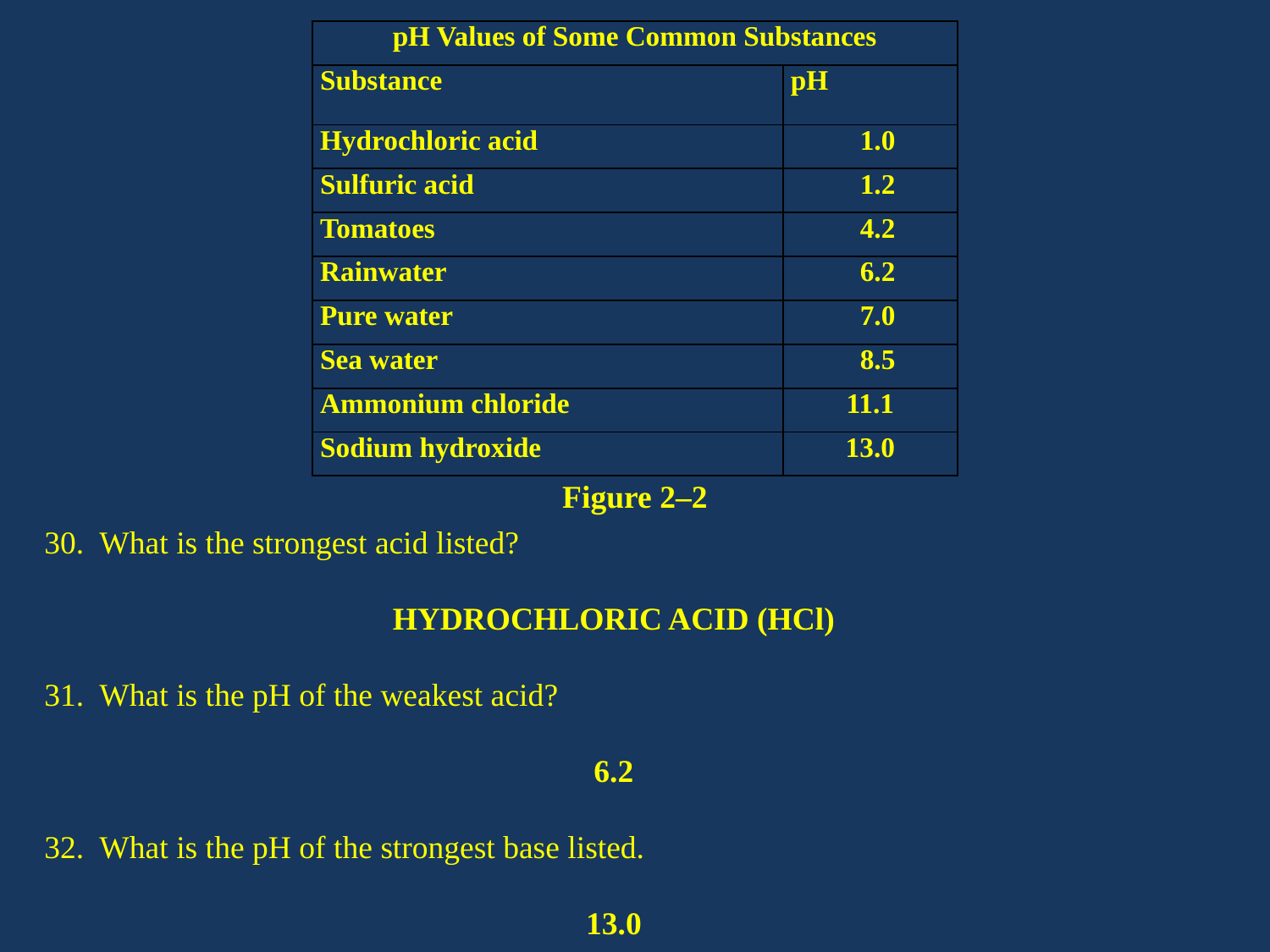

| pH Values of Some Common Substances |  |
| --- | --- |
| Substance | pH |
| Hydrochloric acid | 1.0 |
| Sulfuric acid | 1.2 |
| Tomatoes | 4.2 |
| Rainwater | 6.2 |
| Pure water | 7.0 |
| Sea water | 8.5 |
| Ammonium chloride | 11.1 |
| Sodium hydroxide | 13.0 |
Figure 2–2
30.  What is the strongest acid listed?

HYDROCHLORIC ACID (HCl)

31.  What is the pH of the weakest acid?

6.2

32.  What is the pH of the strongest base listed.

13.0